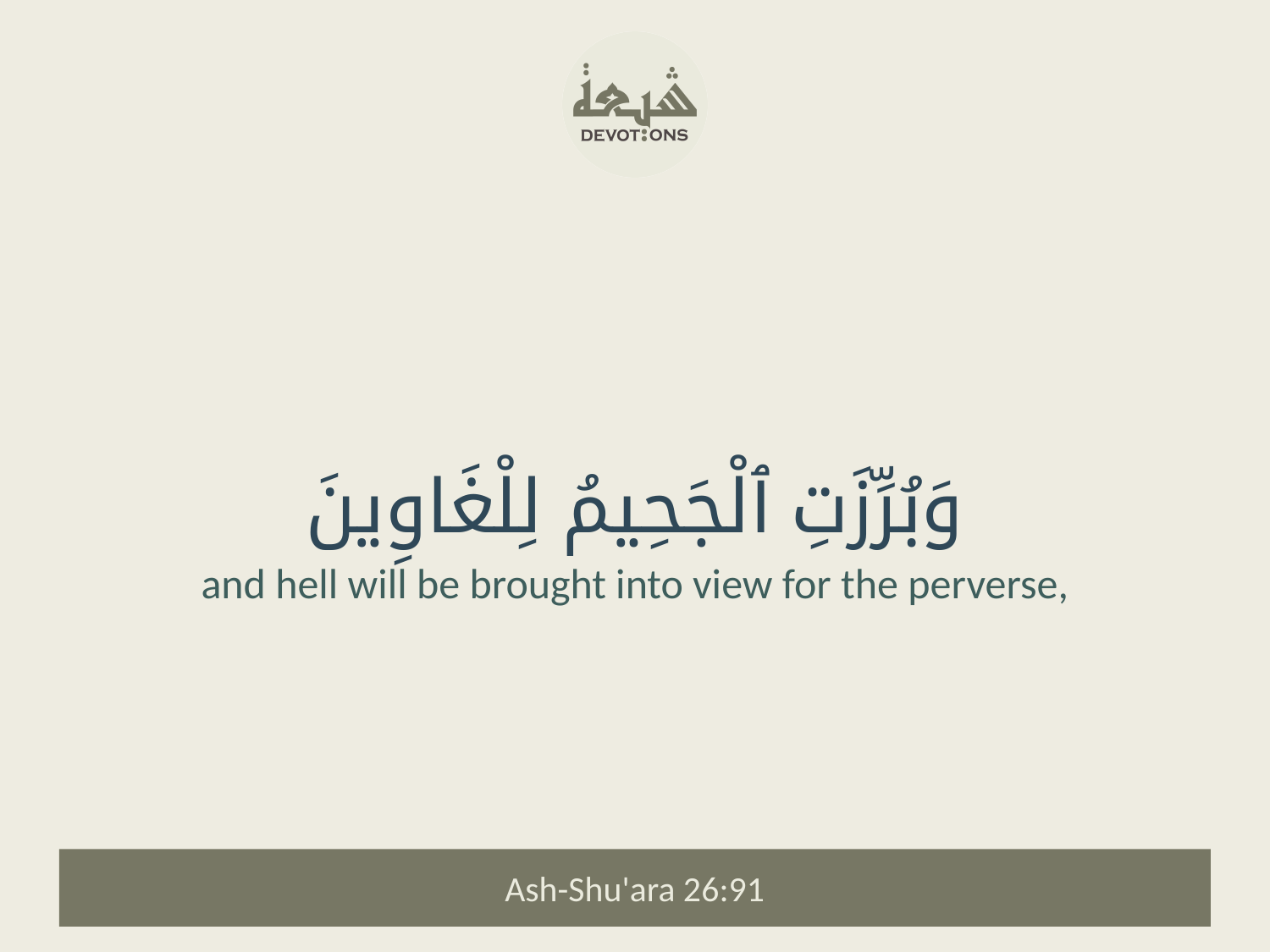

وَبُرِّزَتِ ٱلْجَحِيمُ لِلْغَاوِينَ
and hell will be brought into view for the perverse,
Ash-Shu'ara 26:91